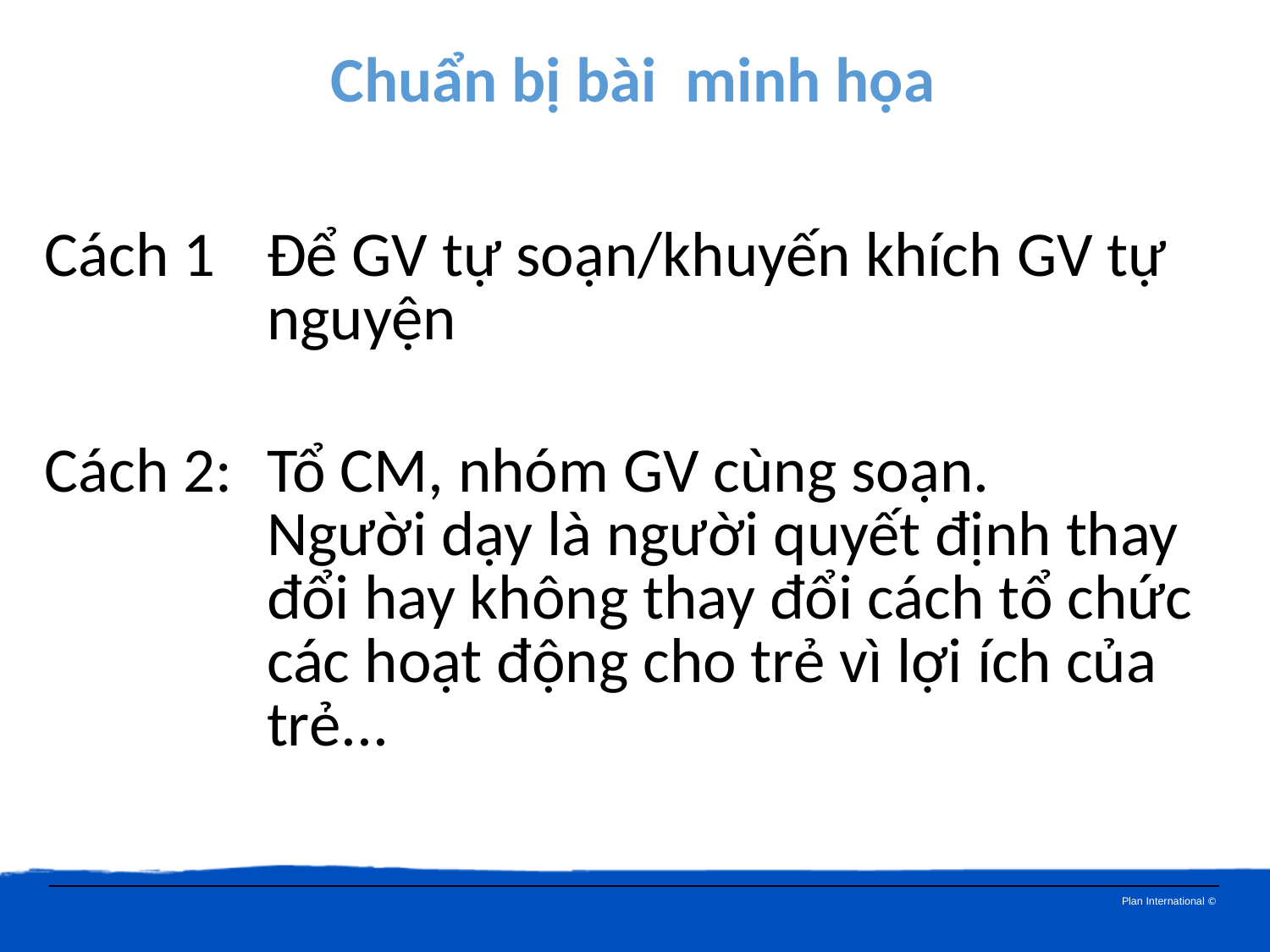

Chuẩn bị bài  minh họa
| Cách 1 | Để GV tự soạn/khuyến khích GV tự nguyện |
| --- | --- |
| Cách 2: | Tổ CM, nhóm GV cùng soạn. Người dạy là người quyết định thay đổi hay không thay đổi cách tổ chức các hoạt động cho trẻ vì lợi ích của trẻ... |